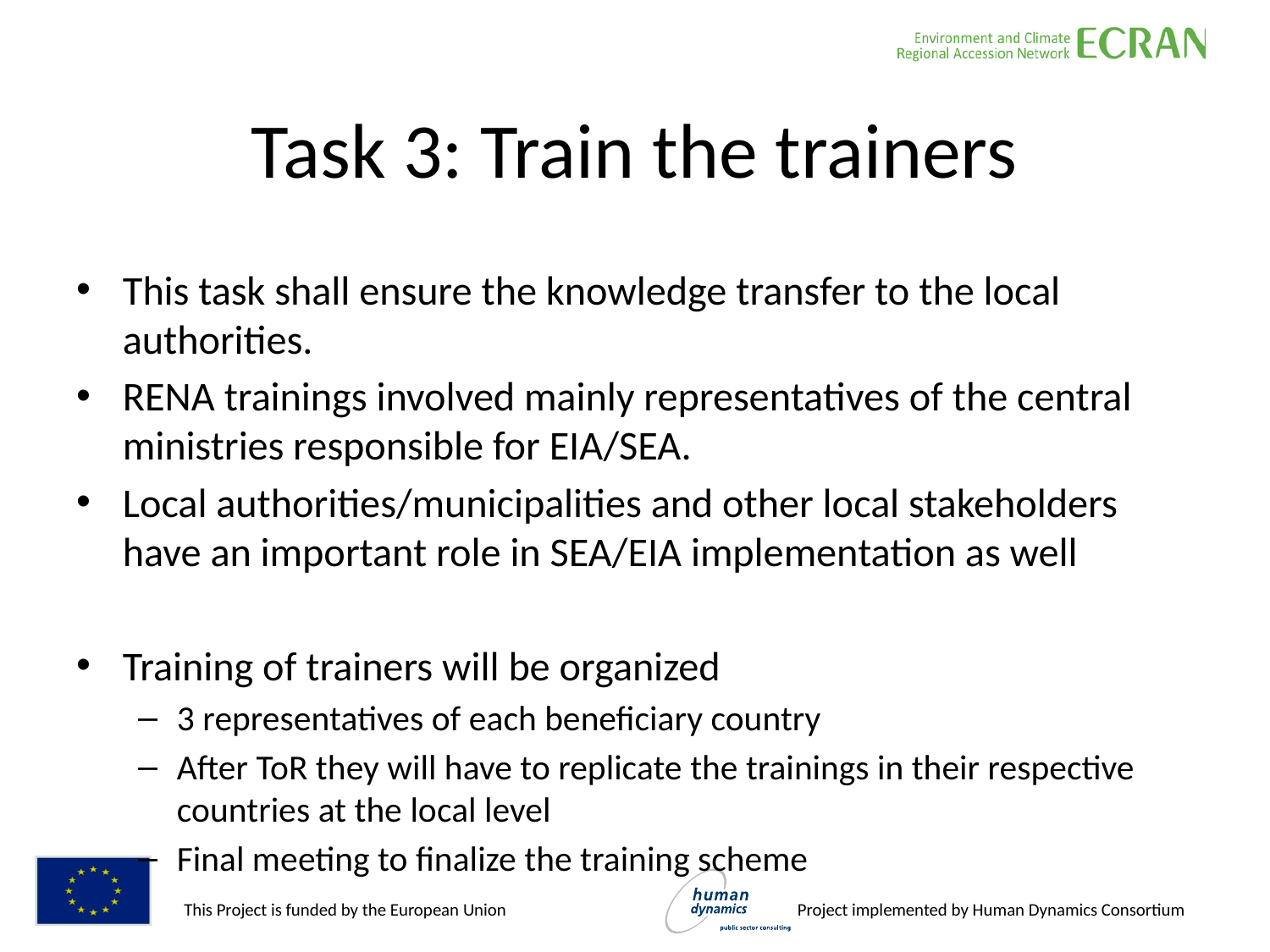

# Task 3: Train the trainers
This task shall ensure the knowledge transfer to the local authorities.
RENA trainings involved mainly representatives of the central ministries responsible for EIA/SEA.
Local authorities/municipalities and other local stakeholders have an important role in SEA/EIA implementation as well

Training of trainers will be organized
3 representatives of each beneficiary country
After ToR they will have to replicate the trainings in their respective countries at the local level
Final meeting to finalize the training scheme